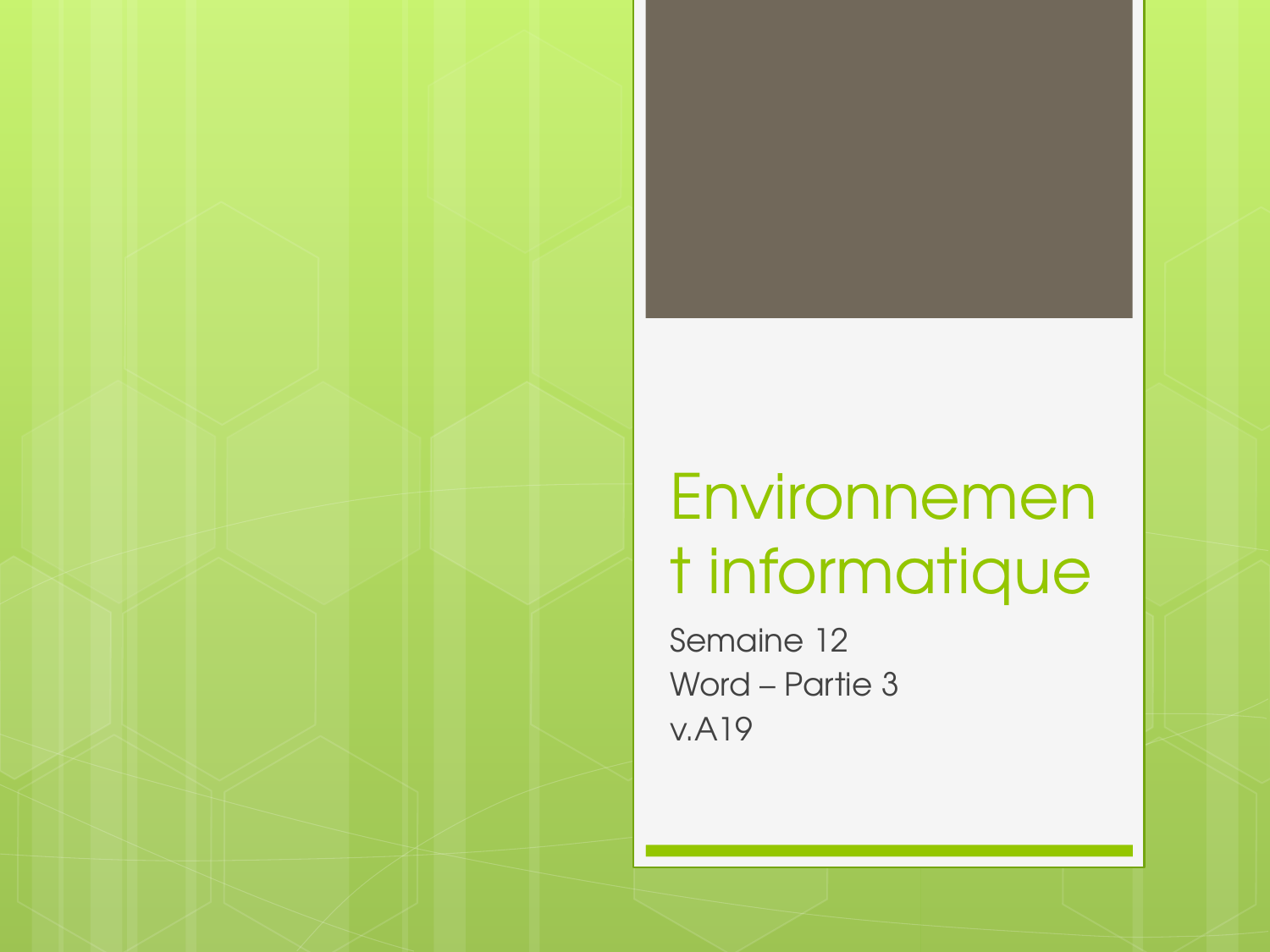

# Environnement informatique
Semaine 12
Word – Partie 3
v.A19